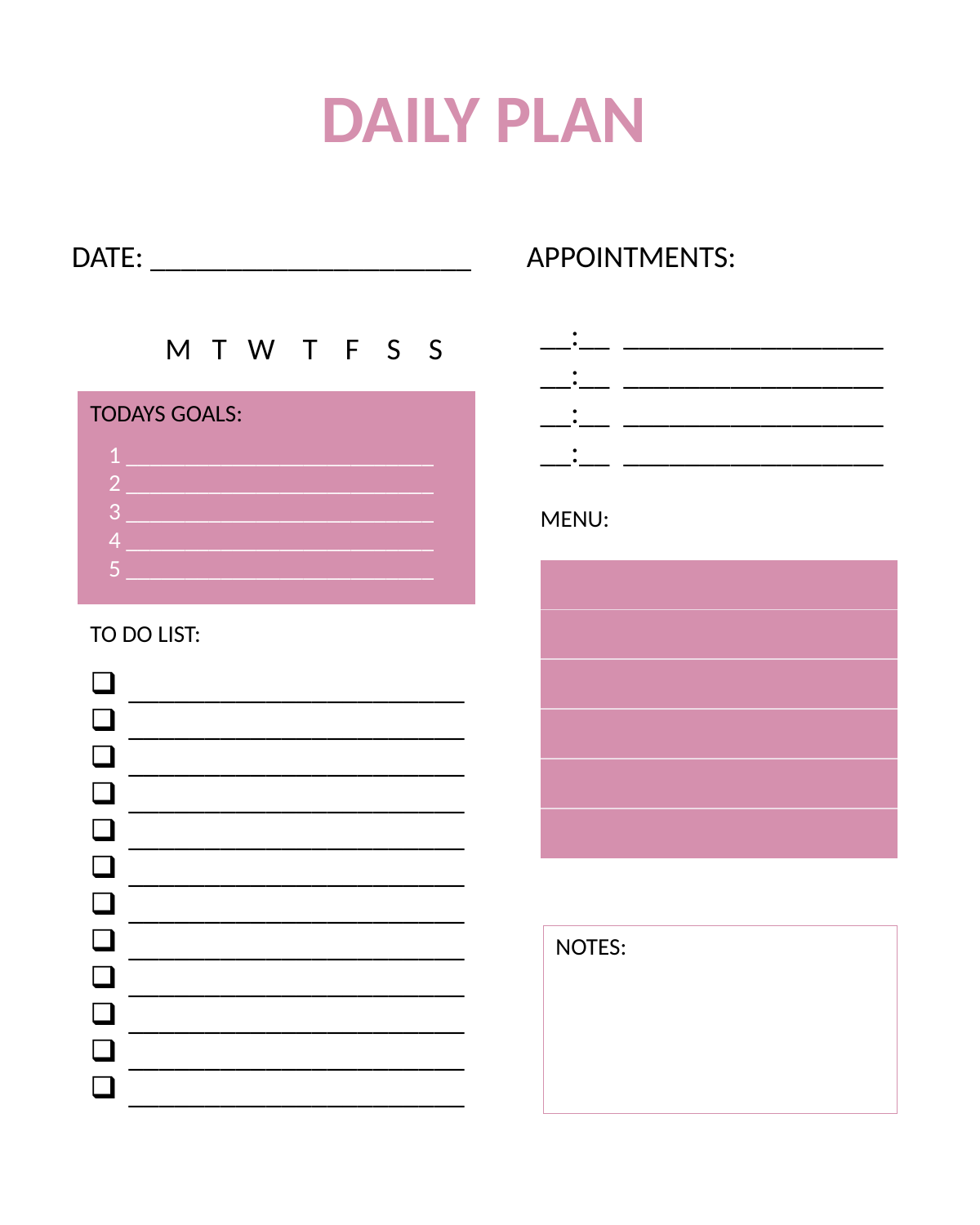

DAILY PLAN
DATE: _____________________
APPOINTMENTS:
__:__  _________________
M   T   W    T    F    S    S
__:__  _________________
__:__  _________________

TODAYS GOALS:
__:__  _________________
1 __________________________
2 __________________________
3 __________________________
4 __________________________
5 __________________________
MENU:
|  |
| --- |
|  |
|  |
|  |
|  |
|  |
TO DO LIST:
______________________
______________________
______________________
______________________
______________________
______________________
______________________
______________________
______________________
______________________
______________________
______________________

NOTES: